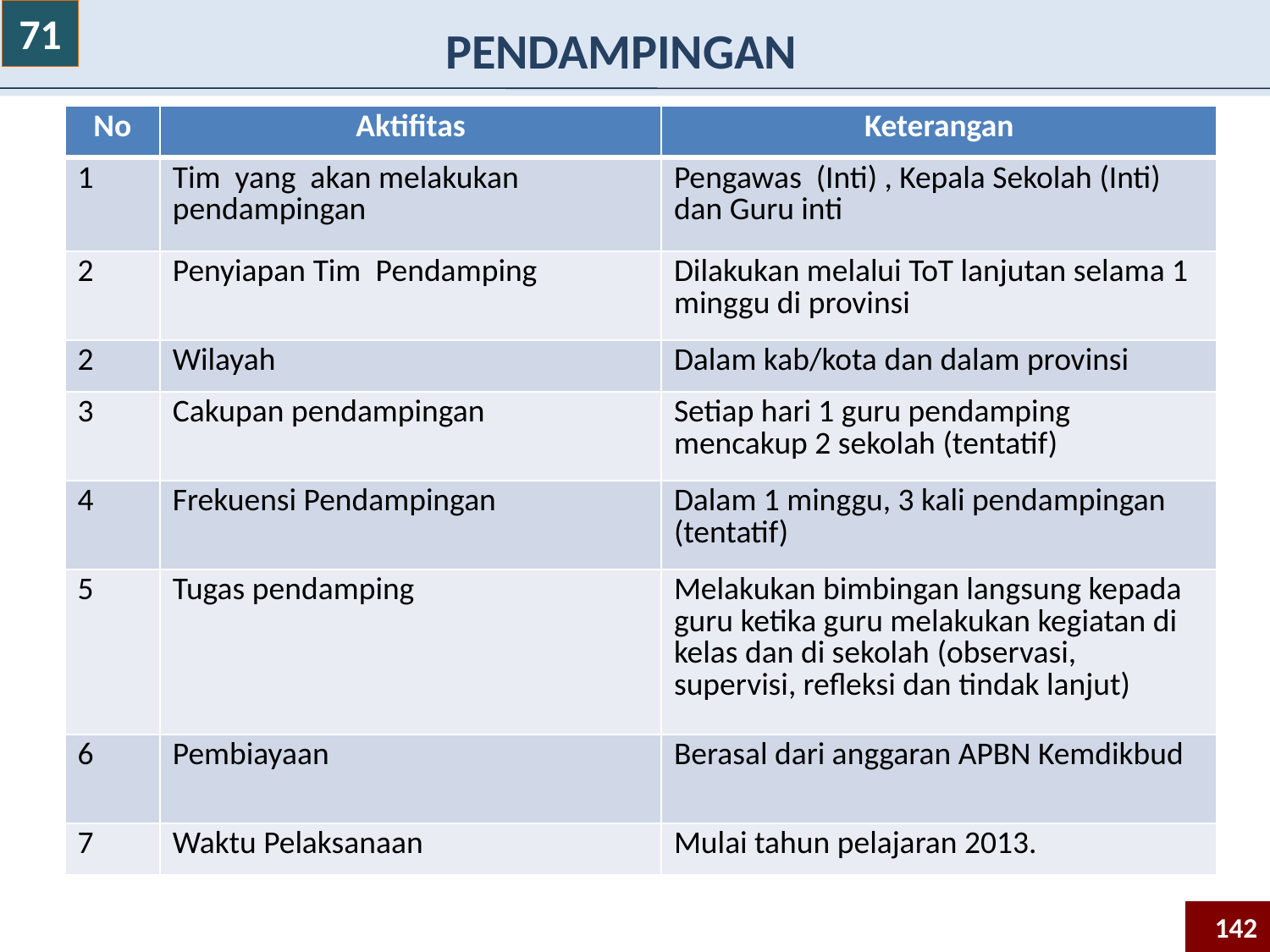

71

PENDAMPINGAN
| No | Aktifitas | Keterangan |
| --- | --- | --- |
| 1 | Tim yang akan melakukan pendampingan | Pengawas (Inti) , Kepala Sekolah (Inti) dan Guru inti |
| 2 | Penyiapan Tim Pendamping | Dilakukan melalui ToT lanjutan selama 1 minggu di provinsi |
| 2 | Wilayah | Dalam kab/kota dan dalam provinsi |
| 3 | Cakupan pendampingan | Setiap hari 1 guru pendamping mencakup 2 sekolah (tentatif) |
| 4 | Frekuensi Pendampingan | Dalam 1 minggu, 3 kali pendampingan (tentatif) |
| 5 | Tugas pendamping | Melakukan bimbingan langsung kepada guru ketika guru melakukan kegiatan di kelas dan di sekolah (observasi, supervisi, refleksi dan tindak lanjut) |
| 6 | Pembiayaan | Berasal dari anggaran APBN Kemdikbud |
| 7 | Waktu Pelaksanaan | Mulai tahun pelajaran 2013. |
142